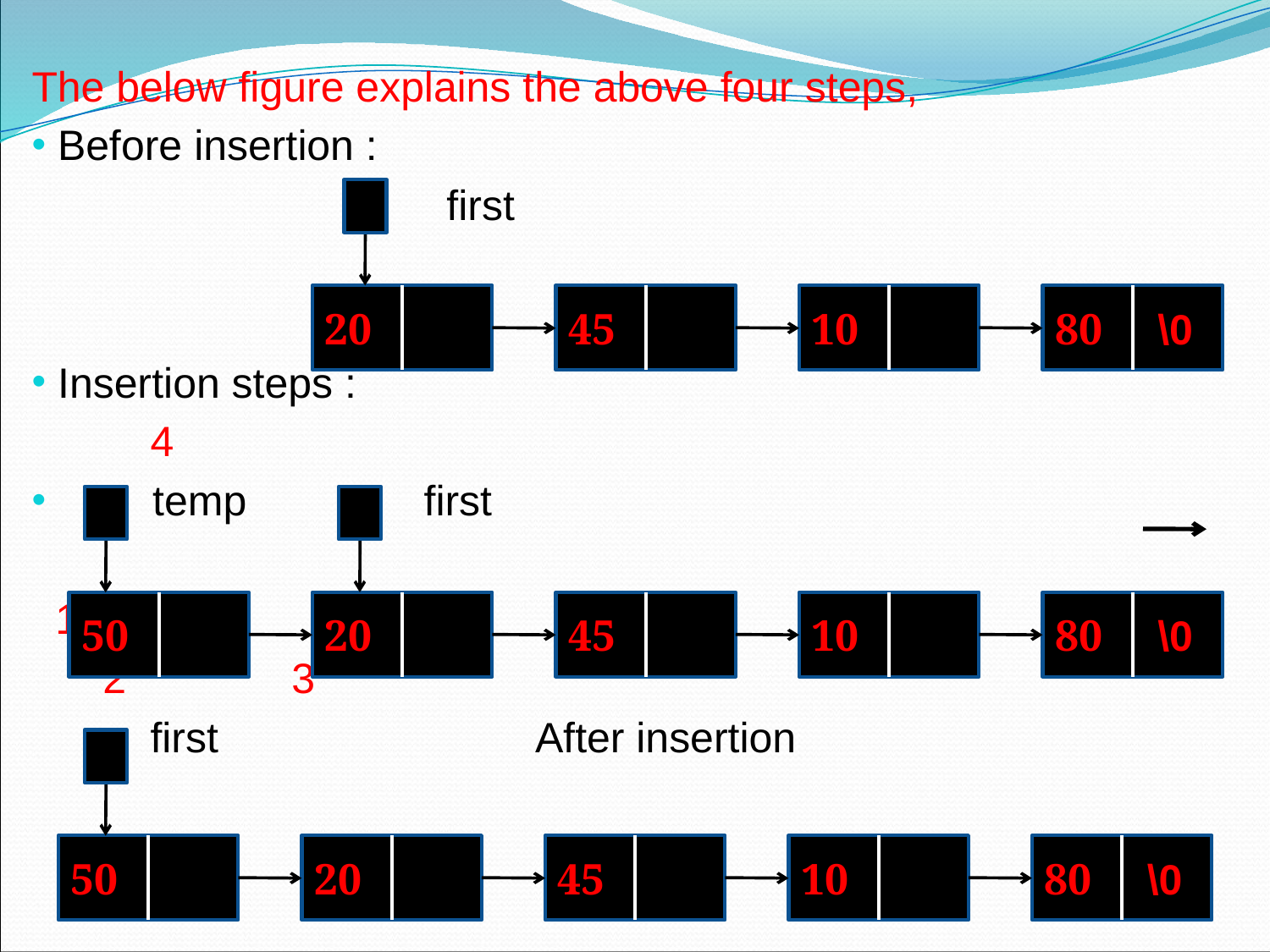

#
The below figure explains the above four steps,
 Before insertion :
                                   first

 Insertion steps :
          4
         temp               first

  1
      2              3
          first                           After insertion

20
45
10
80     \0

50
20
45
10
80     \0

50
20
45
10
80     \0